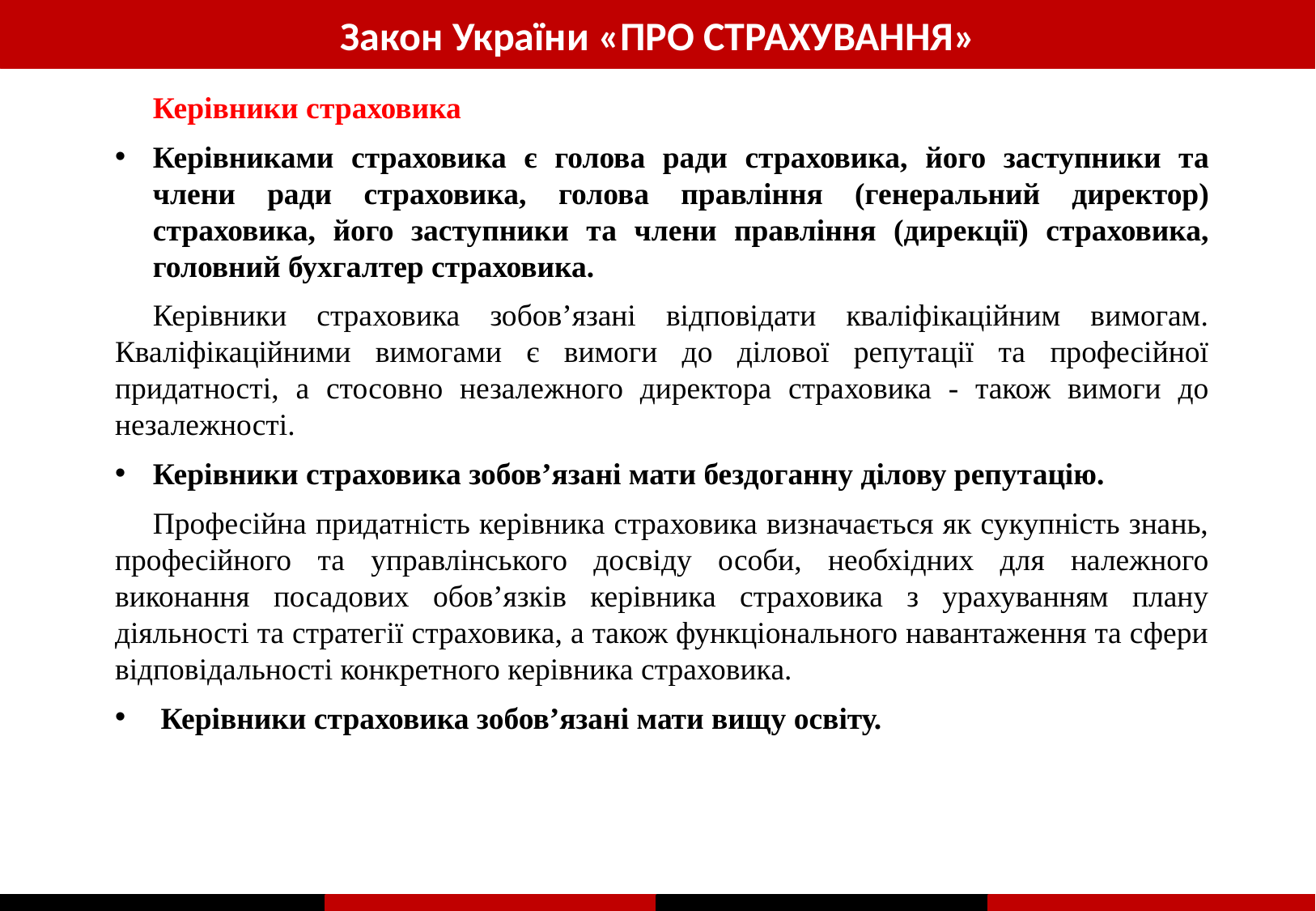

Закон України «ПРО СТРАХУВАННЯ»
Керівники страховика
Керівниками страховика є голова ради страховика, його заступники та члени ради страховика, голова правління (генеральний директор) страховика, його заступники та члени правління (дирекції) страховика, головний бухгалтер страховика.
Керівники страховика зобов’язані відповідати кваліфікаційним вимогам. Кваліфікаційними вимогами є вимоги до ділової репутації та професійної придатності, а стосовно незалежного директора страховика - також вимоги до незалежності.
Керівники страховика зобов’язані мати бездоганну ділову репутацію.
Професійна придатність керівника страховика визначається як сукупність знань, професійного та управлінського досвіду особи, необхідних для належного виконання посадових обов’язків керівника страховика з урахуванням плану діяльності та стратегії страховика, а також функціонального навантаження та сфери відповідальності конкретного керівника страховика.
 Керівники страховика зобов’язані мати вищу освіту.